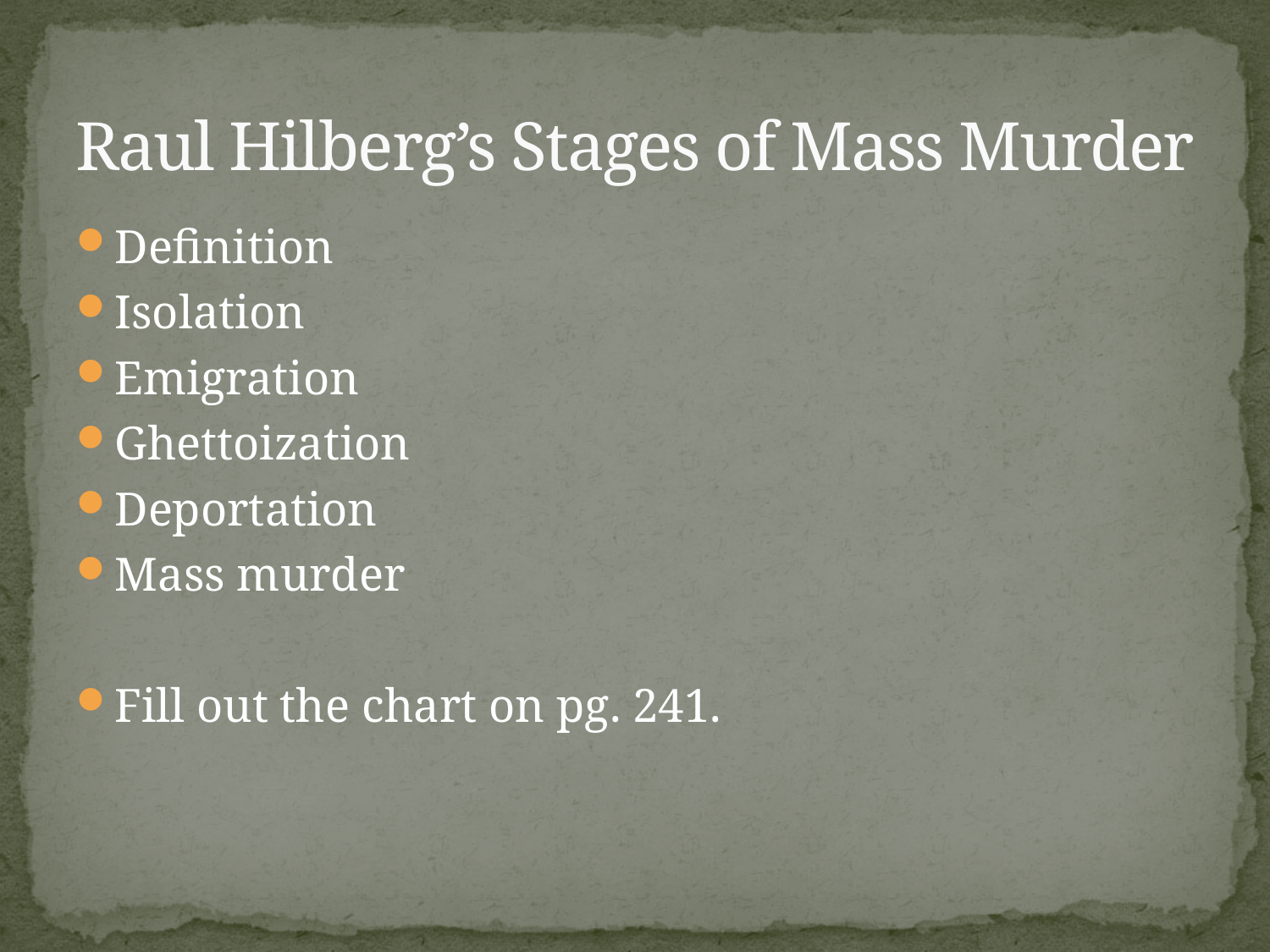

# Raul Hilberg’s Stages of Mass Murder
Definition
Isolation
Emigration
Ghettoization
Deportation
Mass murder

Fill out the chart on pg. 241.